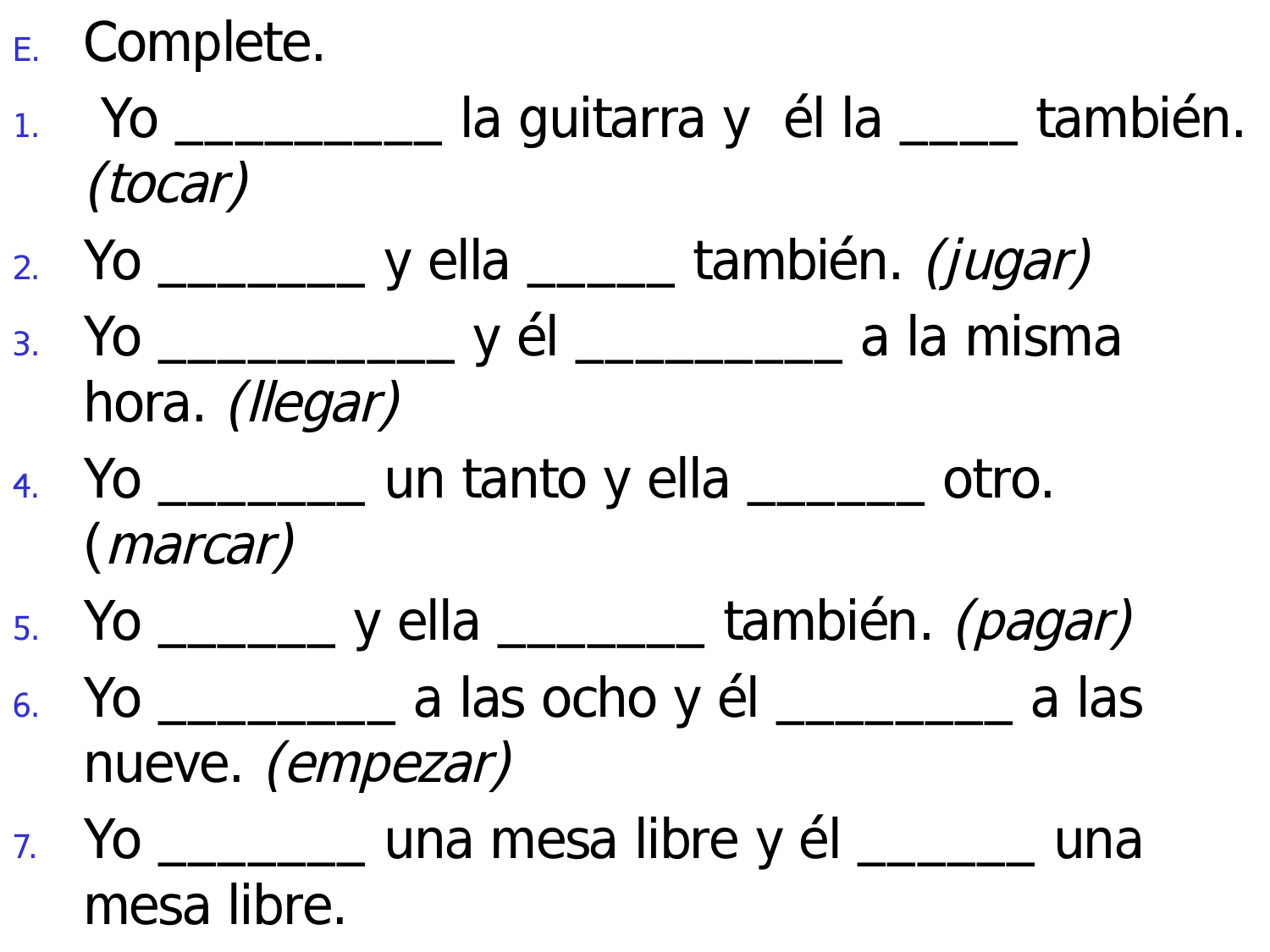

Complete.
 Yo _________ la guitarra y  él la ____ también. (tocar)
Yo _______ y ella _____ también. (jugar)
Yo __________ y él _________ a la misma hora. (llegar)
Yo _______ un tanto y ella ______ otro. (marcar)
Yo ______ y ella _______ también. (pagar)
Yo ________ a las ocho y él ________ a las nueve. (empezar)
Yo _______ una mesa libre y él ______ una mesa libre.